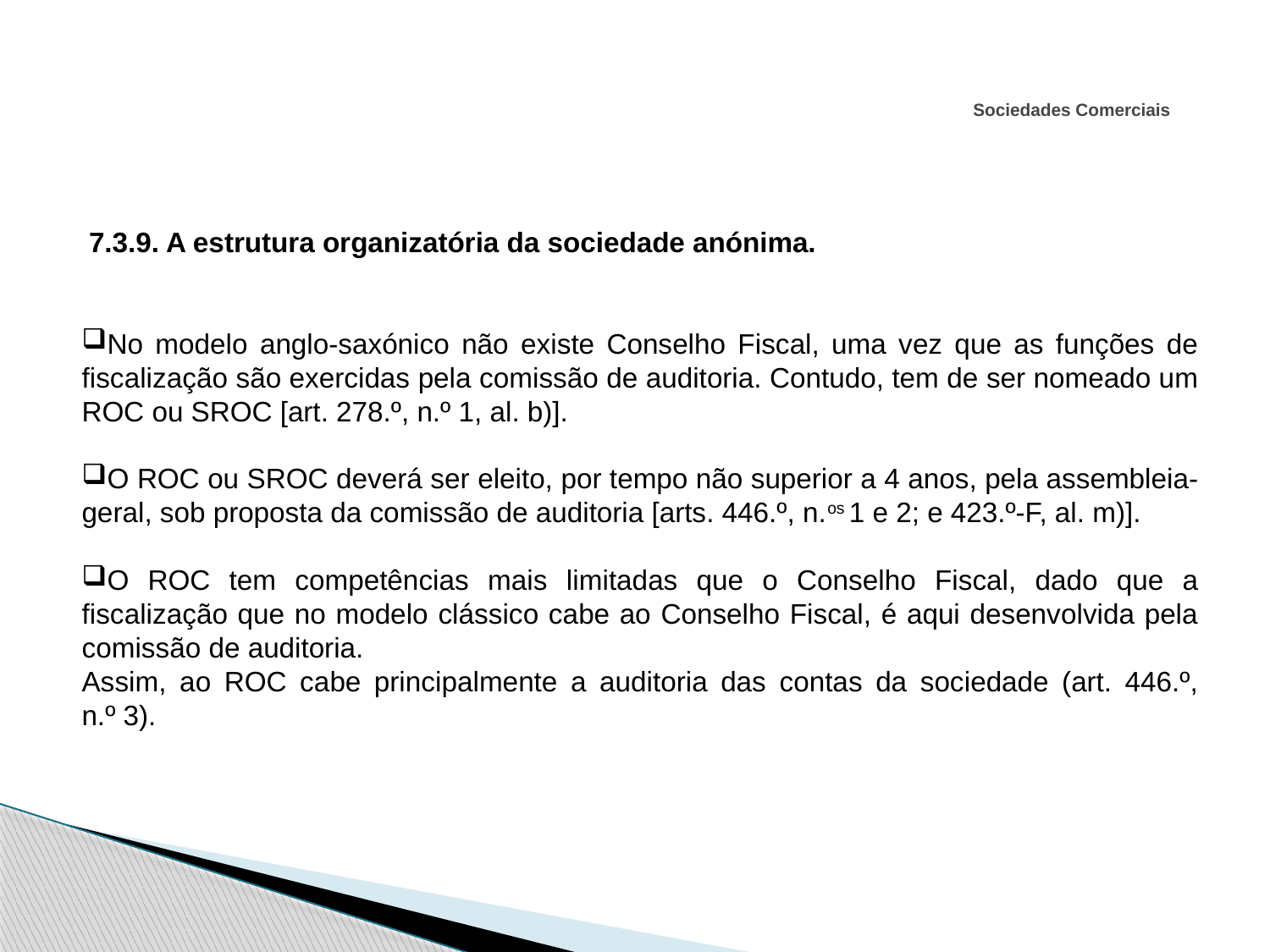

# Sociedades Comerciais
 7.3.9. A estrutura organizatória da sociedade anónima.

No modelo anglo-saxónico não existe Conselho Fiscal, uma vez que as funções de fiscalização são exercidas pela comissão de auditoria. Contudo, tem de ser nomeado um ROC ou SROC [art. 278.º, n.º 1, al. b)].

O ROC ou SROC deverá ser eleito, por tempo não superior a 4 anos, pela assembleia-geral, sob proposta da comissão de auditoria [arts. 446.º, n.os 1 e 2; e 423.º-F, al. m)].

O ROC tem competências mais limitadas que o Conselho Fiscal, dado que a fiscalização que no modelo clássico cabe ao Conselho Fiscal, é aqui desenvolvida pela comissão de auditoria.
Assim, ao ROC cabe principalmente a auditoria das contas da sociedade (art. 446.º, n.º 3).